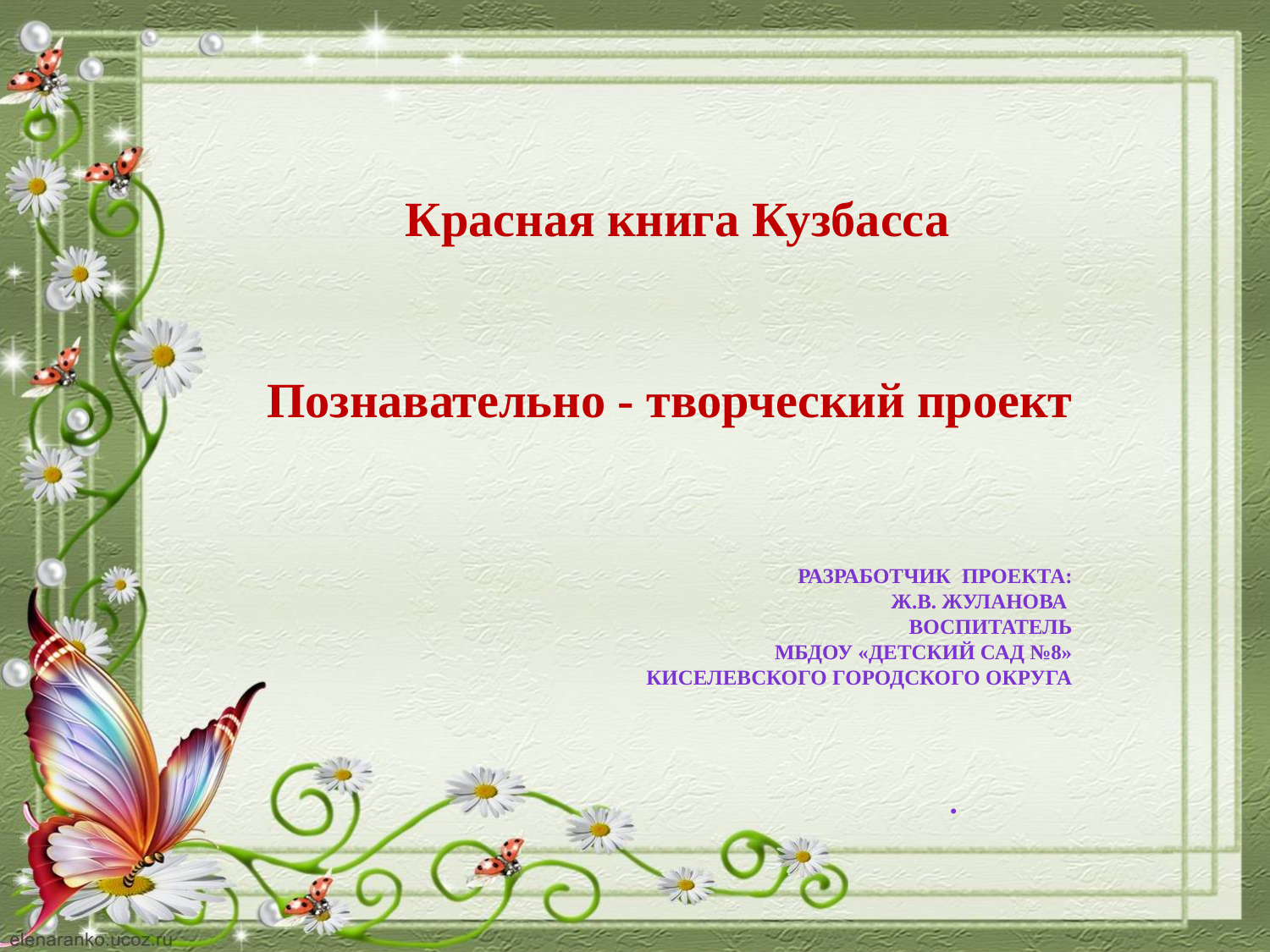

Красная книга Кузбасса

Познавательно - творческий проект
Разработчик  проекта:
Ж.В. Жуланова
воспитатель
МБДОУ «Детский сад №8»
Киселевского городского округа
.